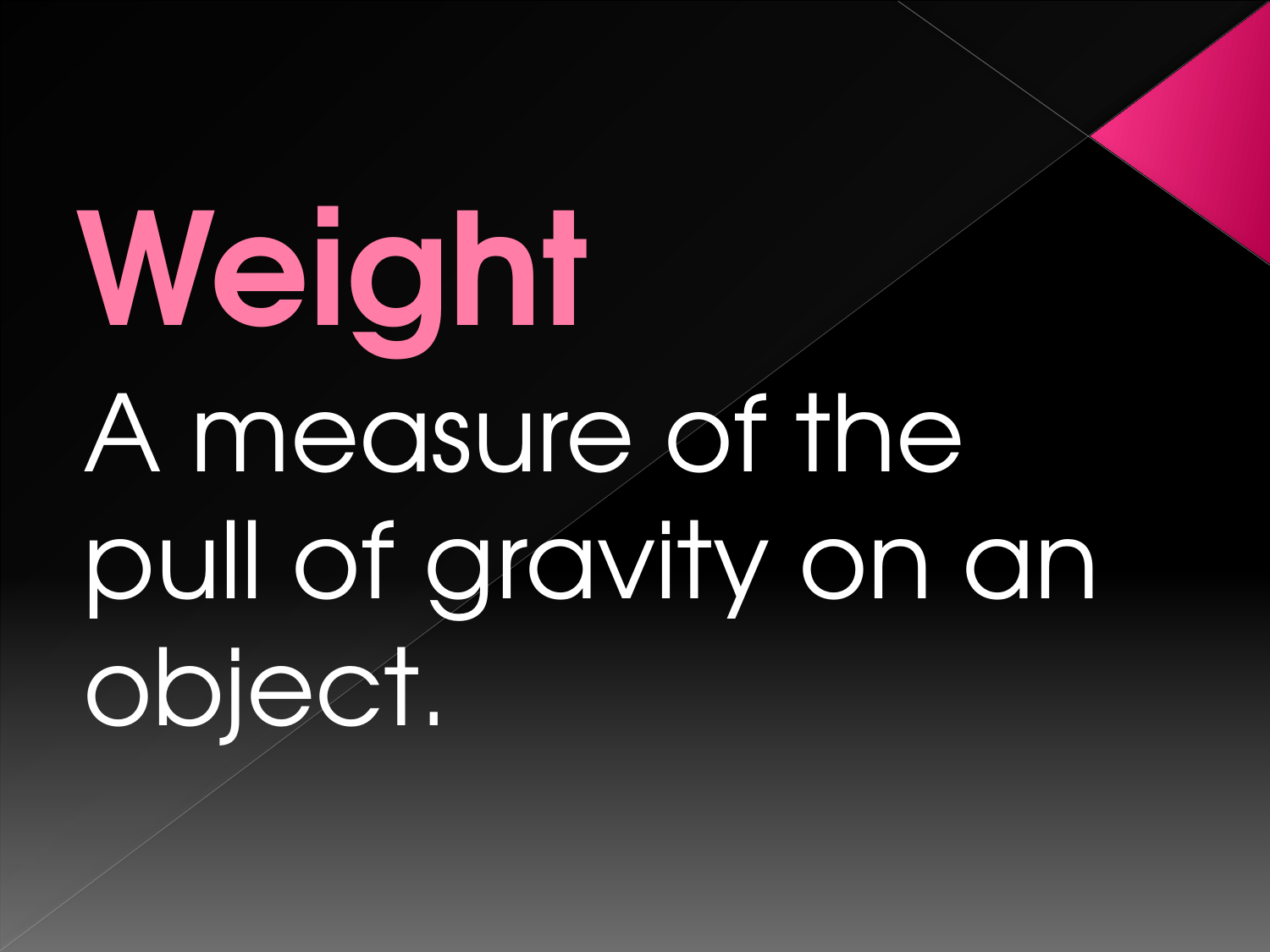

# Weight
A measure of the pull of gravity on an object.